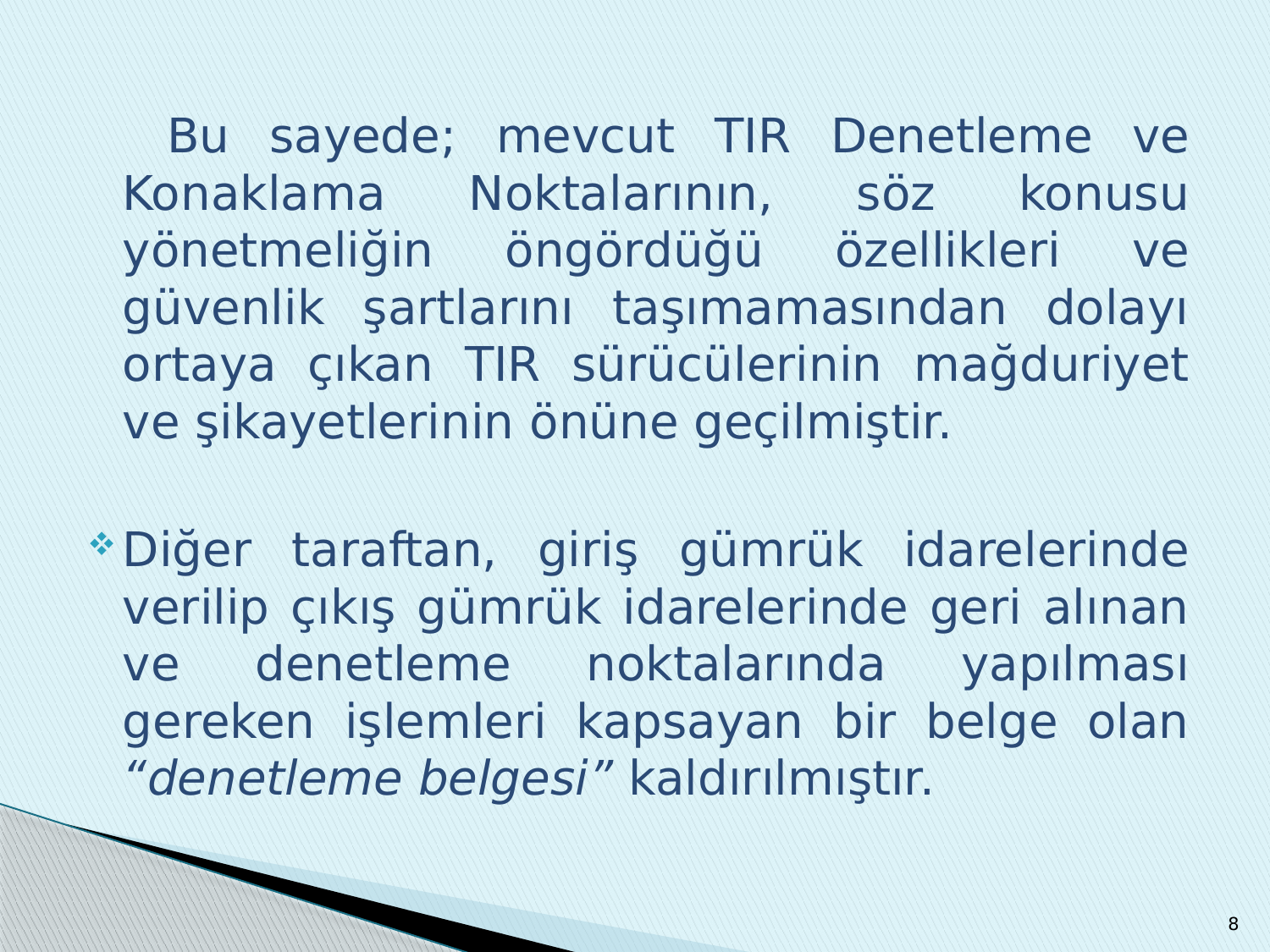

Bu sayede; mevcut TIR Denetleme ve Konaklama Noktalarının, söz konusu yönetmeliğin öngördüğü özellikleri ve güvenlik şartlarını taşımamasından dolayı ortaya çıkan TIR sürücülerinin mağduriyet ve şikayetlerinin önüne geçilmiştir.

Diğer taraftan, giriş gümrük idarelerinde verilip çıkış gümrük idarelerinde geri alınan ve denetleme noktalarında yapılması gereken işlemleri kapsayan bir belge olan “denetleme belgesi” kaldırılmıştır.

8